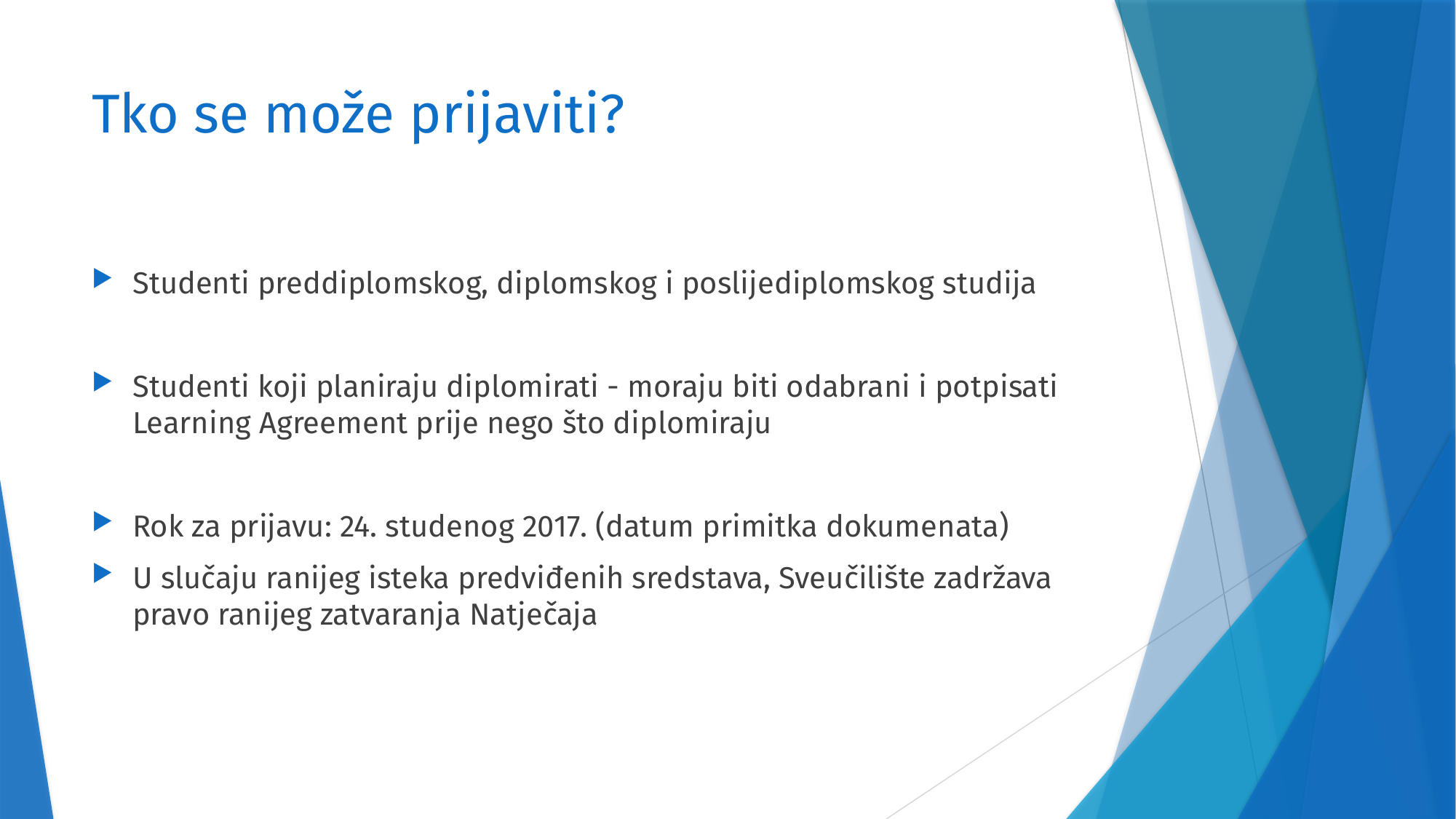

# Tko se može prijaviti?
Studenti preddiplomskog, diplomskog i poslijediplomskog studija

Studenti koji planiraju diplomirati - moraju biti odabrani i potpisati Learning Agreement prije nego što diplomiraju

Rok za prijavu: 24. studenog 2017. (datum primitka dokumenata)
U slučaju ranijeg isteka predviđenih sredstava, Sveučilište zadržava pravo ranijeg zatvaranja Natječaja